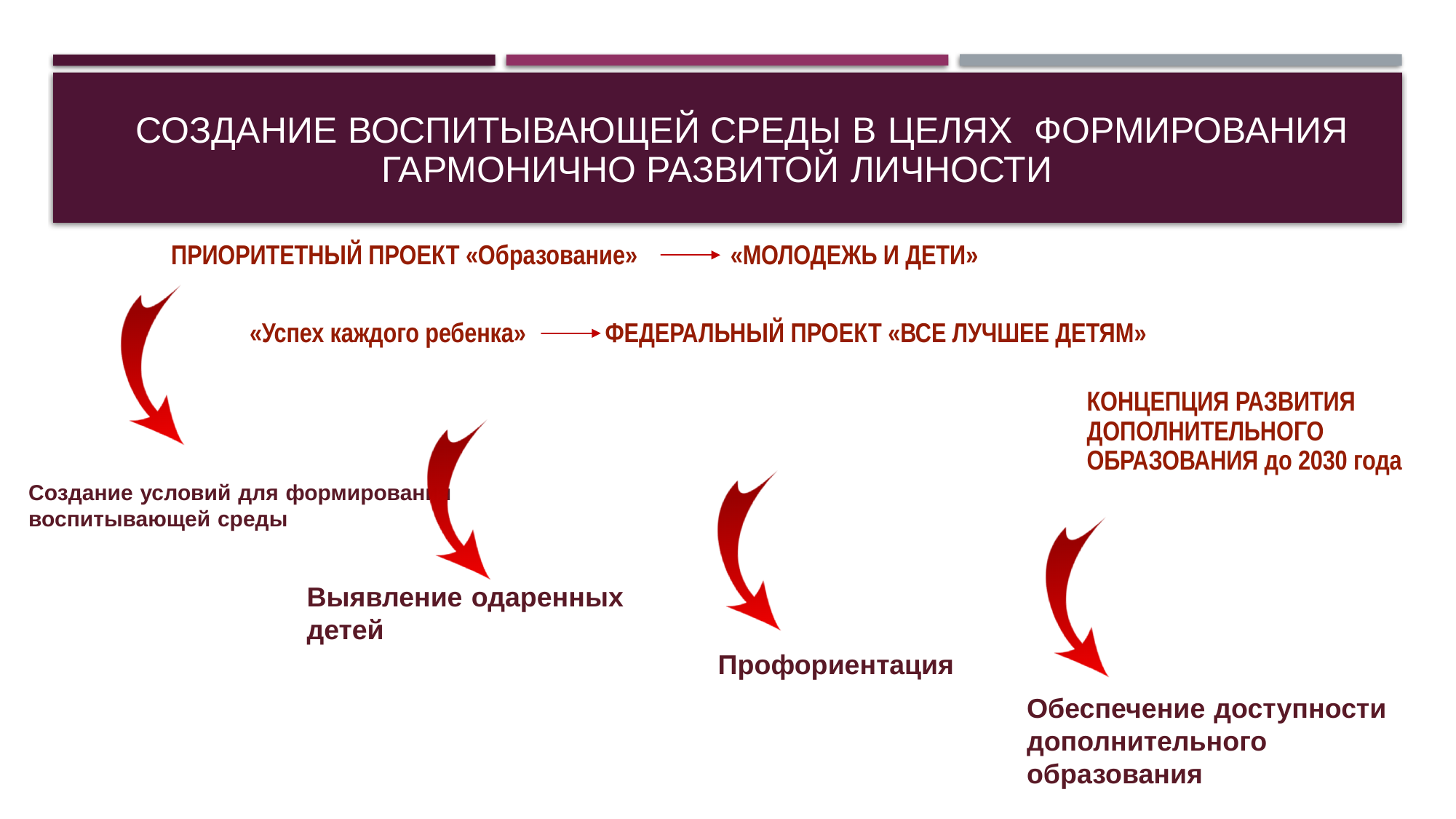

# СОЗДАНИЕ ВОСПИТЫВАЮЩЕЙ СРЕДЫ В ЦЕЛЯХ  ФОРМИРОВАНИЯ ГАРМОНИЧНО РАЗВИТОЙ ЛИЧНОСТИ
ПРИОРИТЕТНЫЙ ПРОЕКТ «Образование»               «МОЛОДЕЖЬ И ДЕТИ»

«Успех каждого ребенка»             ФЕДЕРАЛЬНЫЙ ПРОЕКТ «ВСЕ ЛУЧШЕЕ ДЕТЯМ»
КОНЦЕПЦИЯ РАЗВИТИЯ ДОПОЛНИТЕЛЬНОГО ОБРАЗОВАНИЯ до 2030 года

Создание условий для формирования воспитывающей среды

Выявление одаренных детей
Профориентация
Обеспечение доступности дополнительного образования